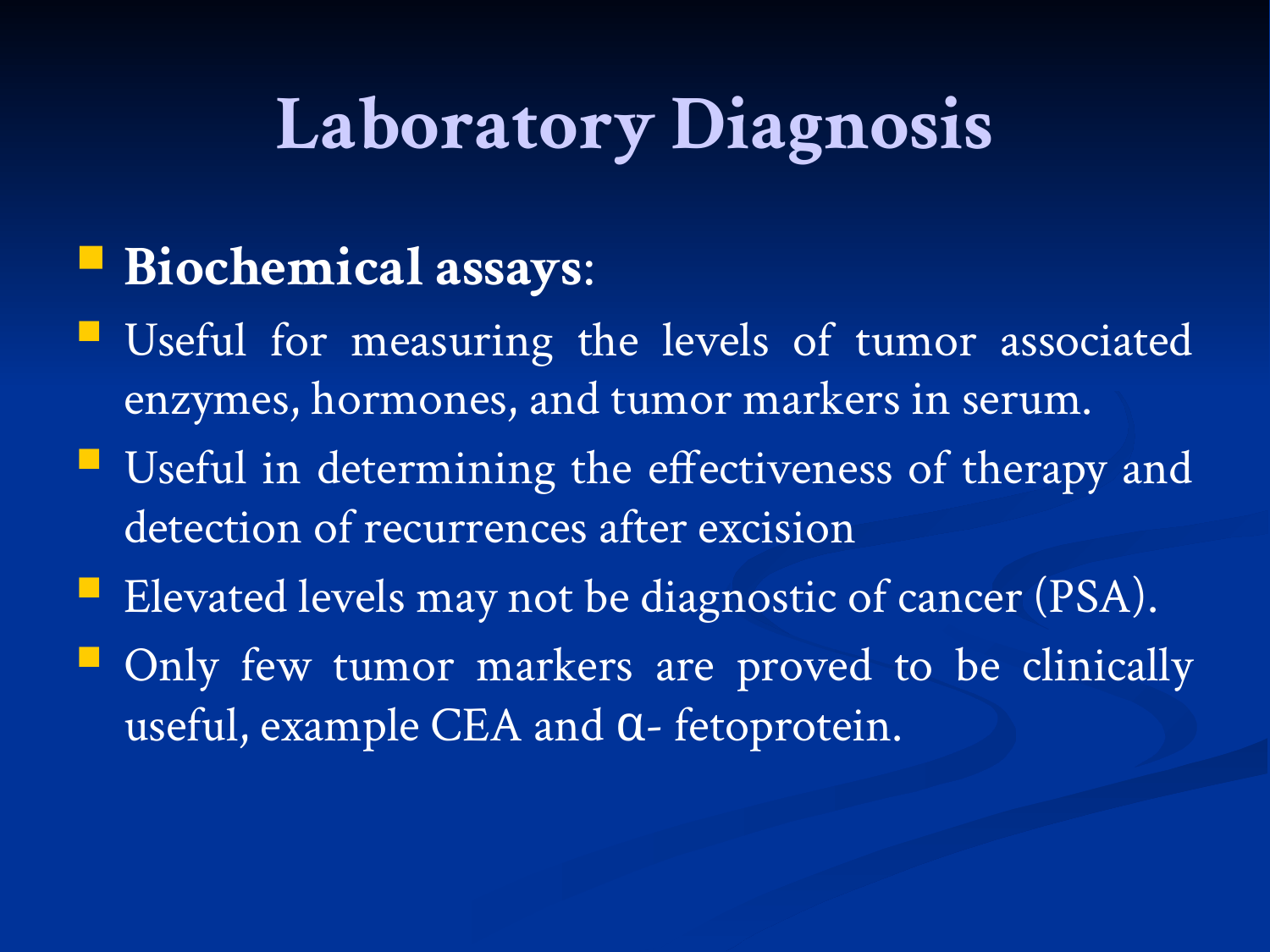

# Laboratory Diagnosis
Biochemical assays:
Useful for measuring the levels of tumor associated enzymes, hormones, and tumor markers in serum.
Useful in determining the effectiveness of therapy and detection of recurrences after excision
Elevated levels may not be diagnostic of cancer (PSA).
Only few tumor markers are proved to be clinically useful, example CEA and α- fetoprotein.